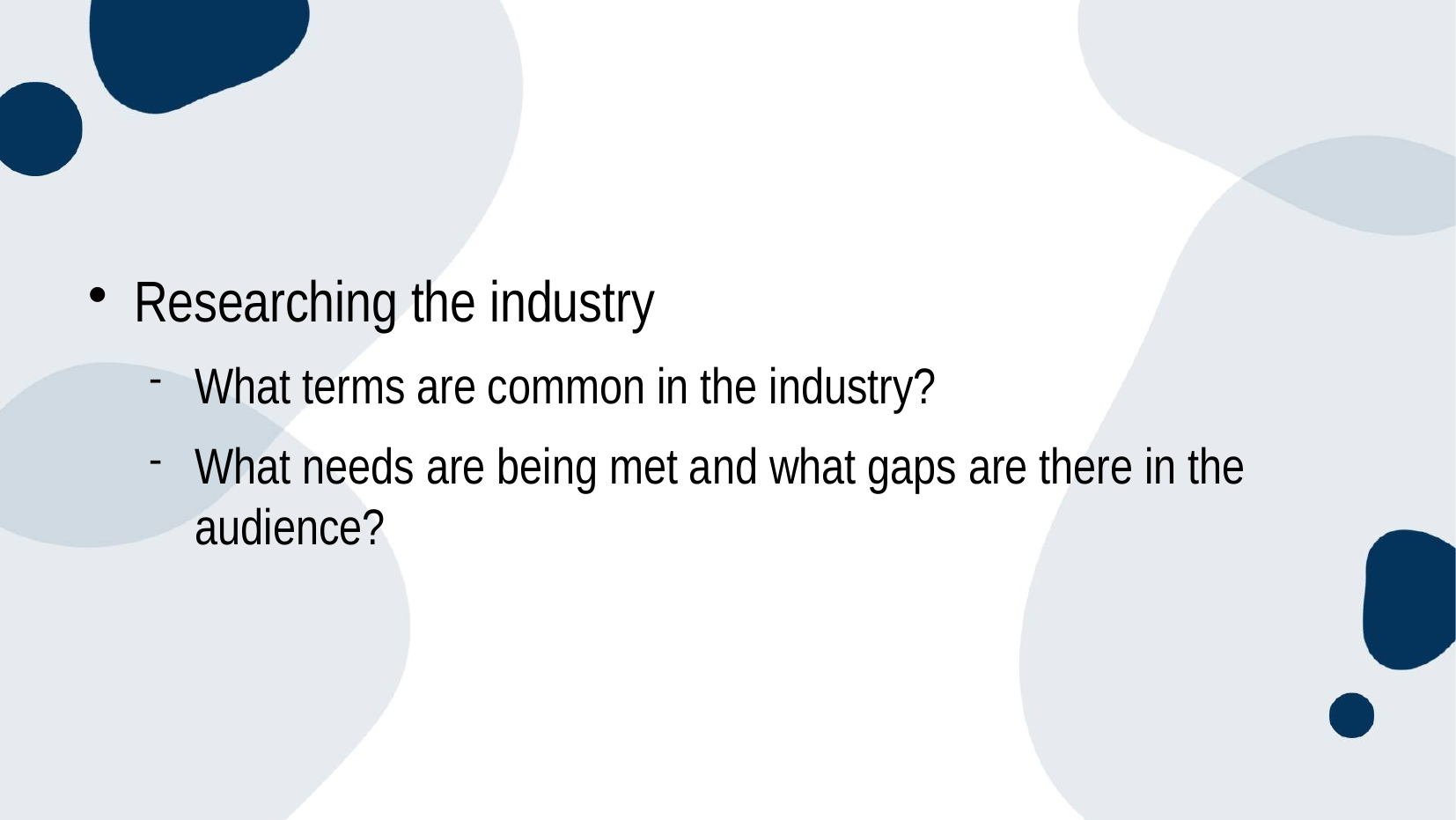

Researching the industry
What terms are common in the industry?
What needs are being met and what gaps are there in the audience?